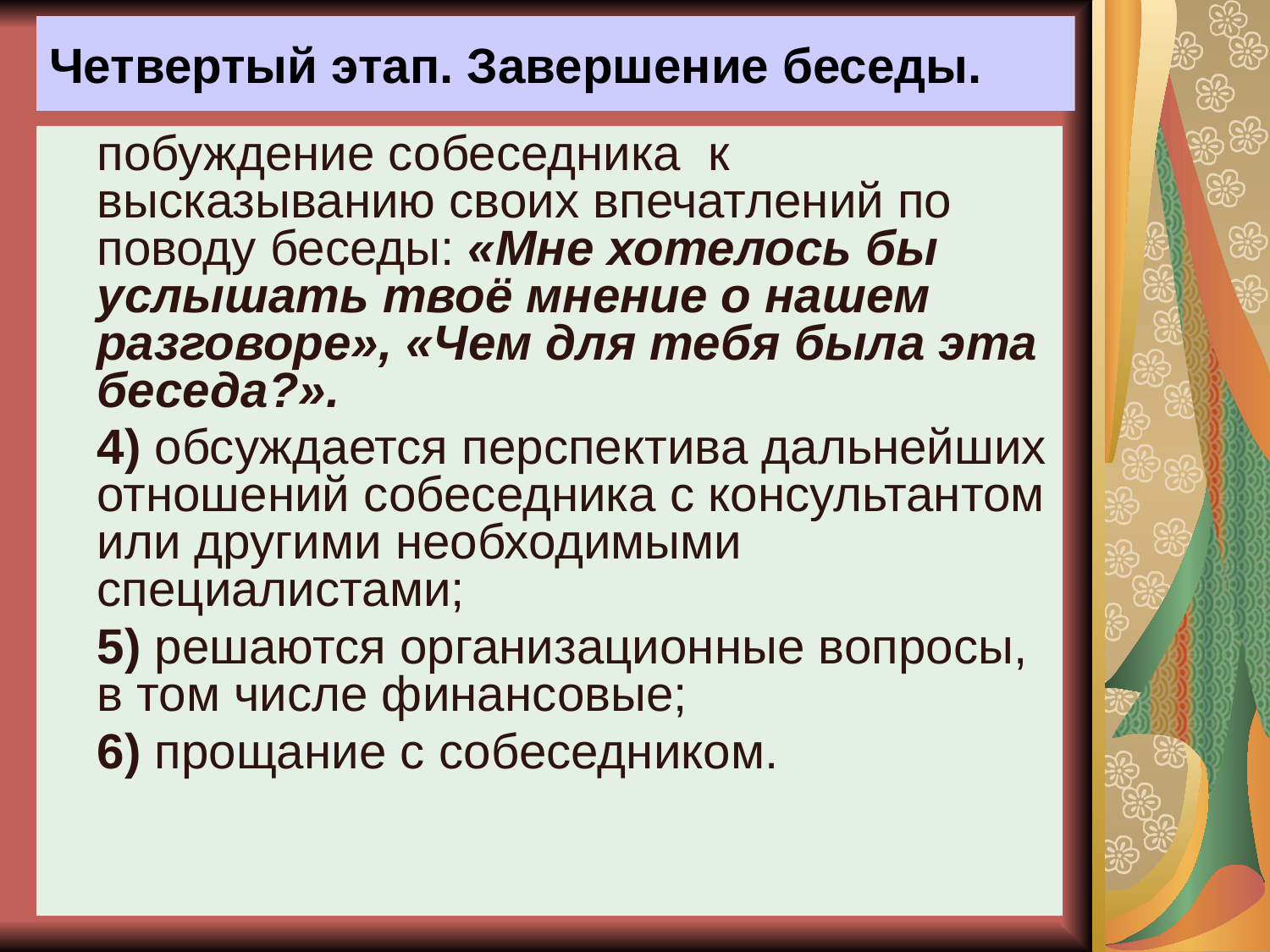

# Четвертый этап. Завершение беседы.
	побуждение собеседника  к высказыванию своих впечатлений по поводу беседы: «Мне хотелось бы услышать твоё мнение о нашем разговоре», «Чем для тебя была эта беседа?».
	4) обсуждается перспектива дальнейших отношений собеседника с консультантом или другими необходимыми специалистами;
	5) решаются организацион­ные вопросы, в том числе финансовые;
	6) прощание с собеседником.